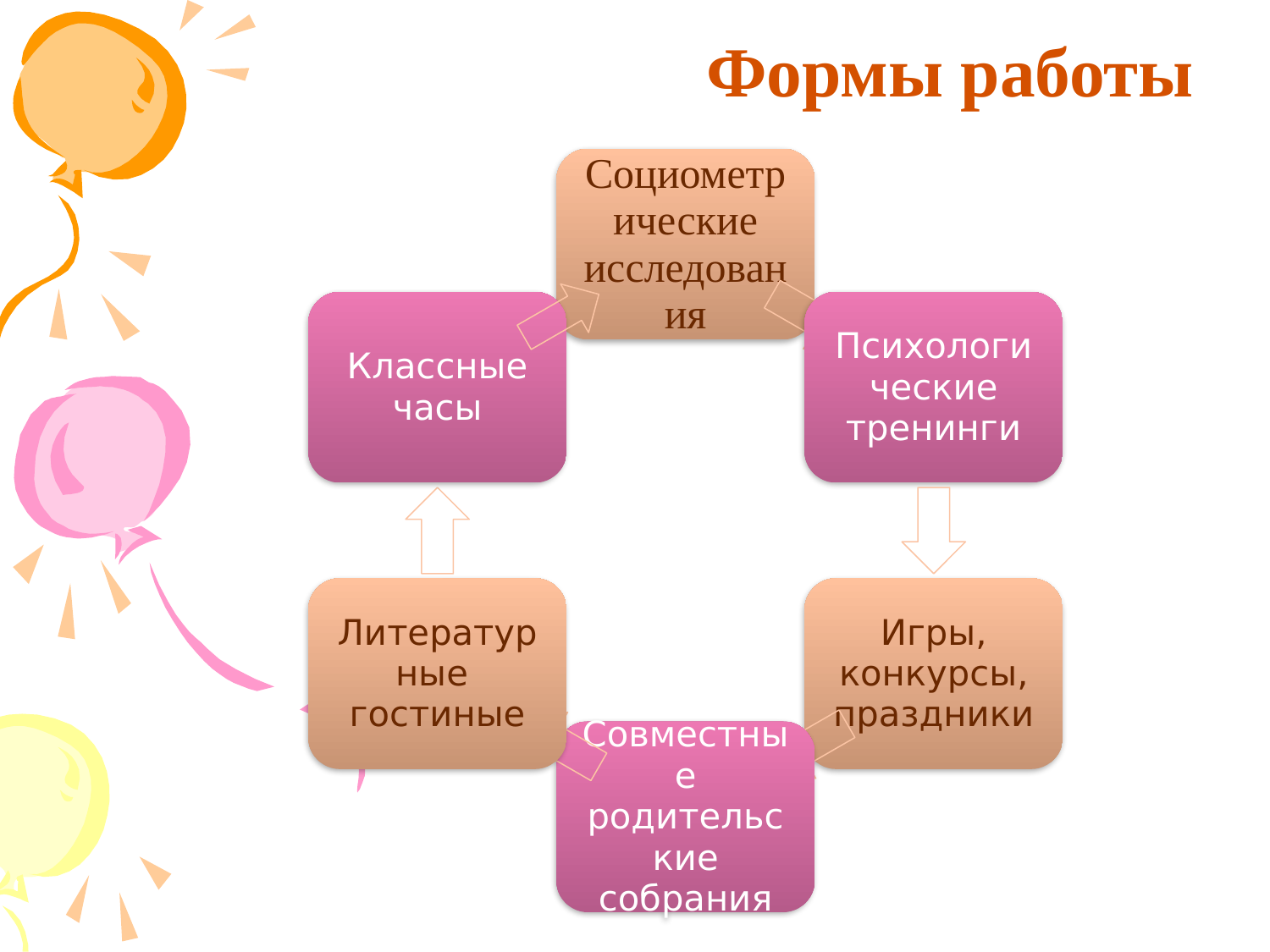

# Формы работы
Социометрические
исследования
Классные часы
Литературные
гостиные
Совместные родительские собрания
Игры, конкурсы, праздники
Психологические тренинги